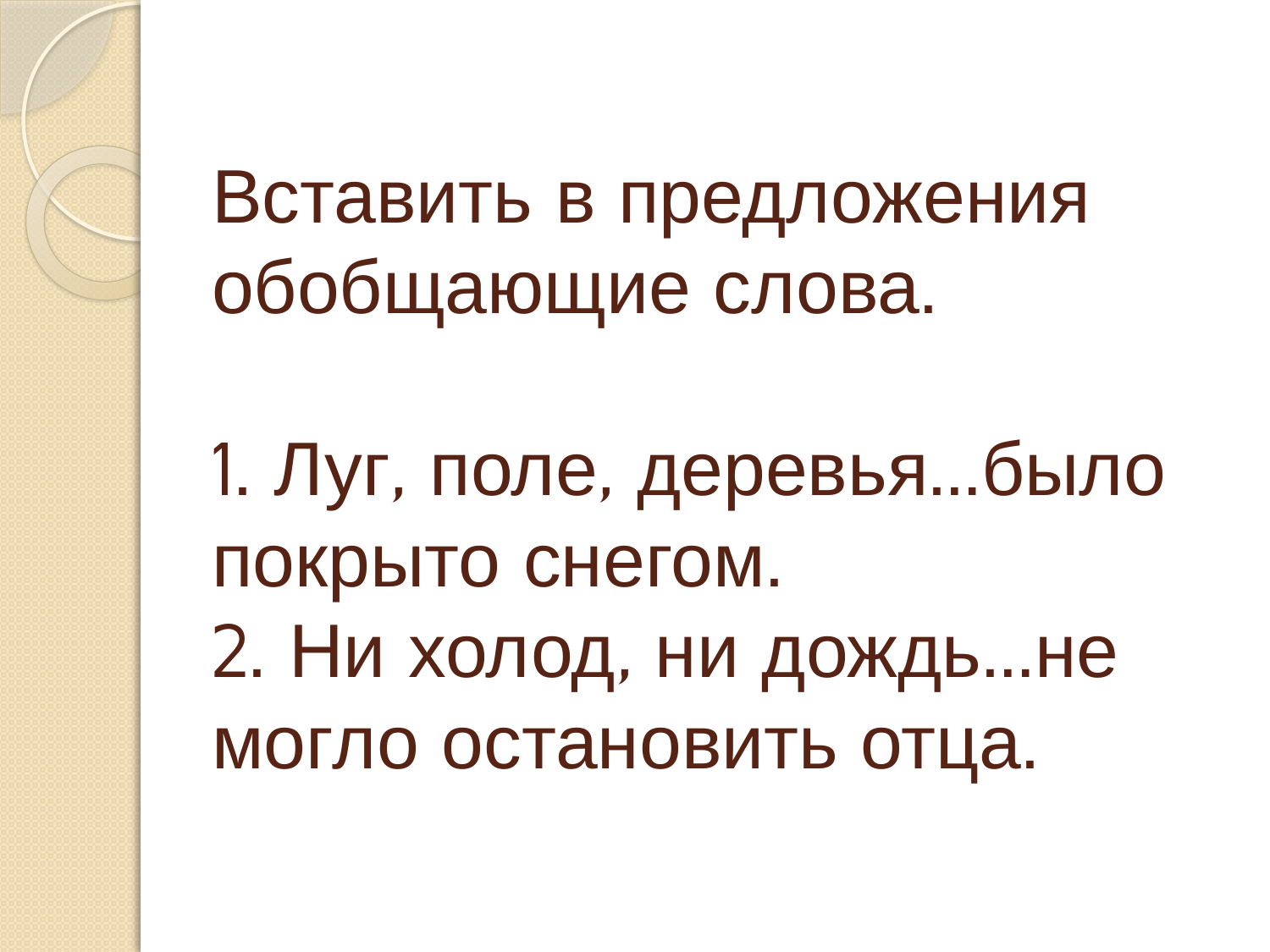

# Вставить в предложения обобщающие слова. 1. Луг, поле, деревья…было покрыто снегом. 2. Ни холод, ни дождь…не могло остановить отца.